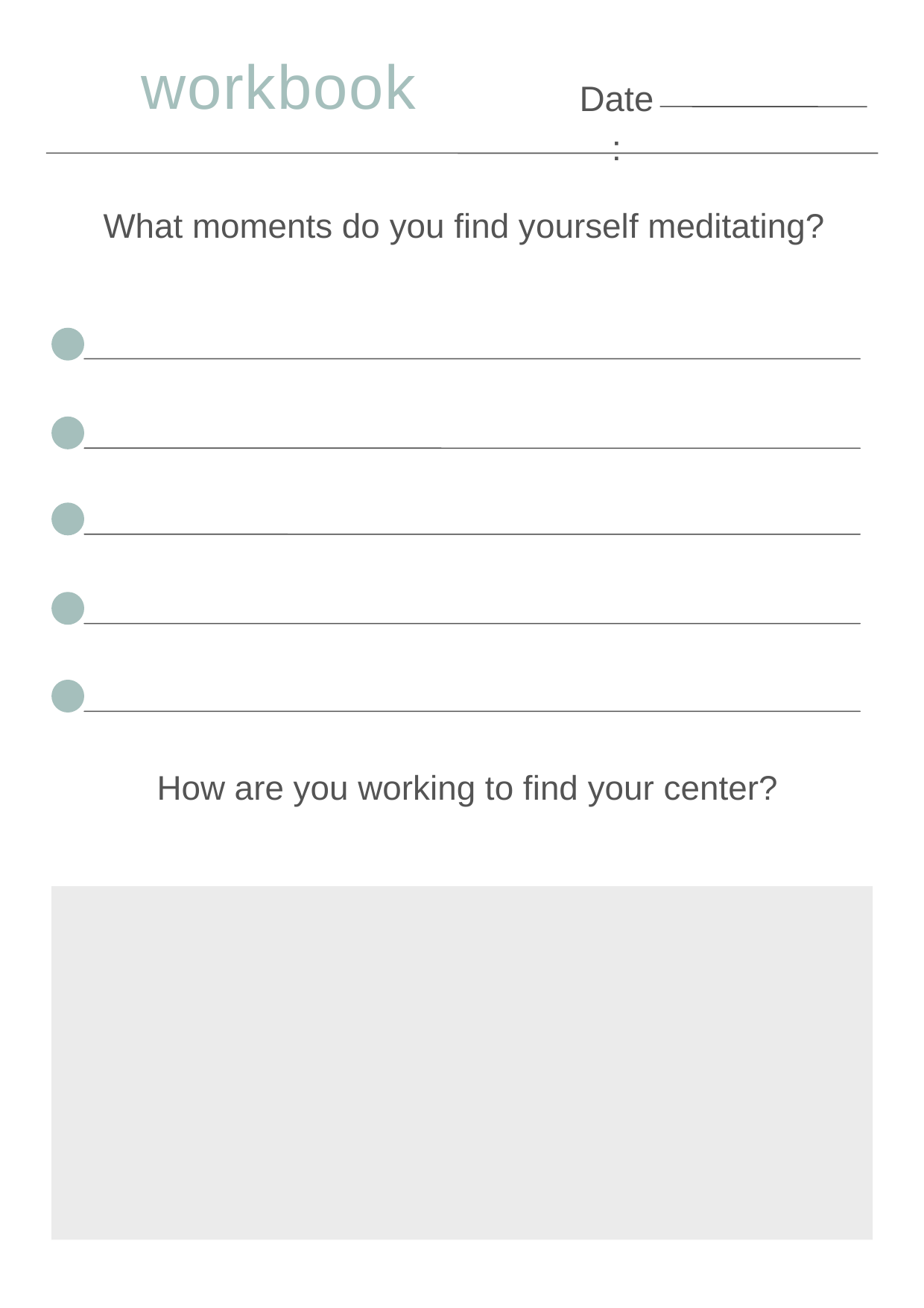

workbook
Date:

What moments do you find yourself meditating?

How are you working to find your center?